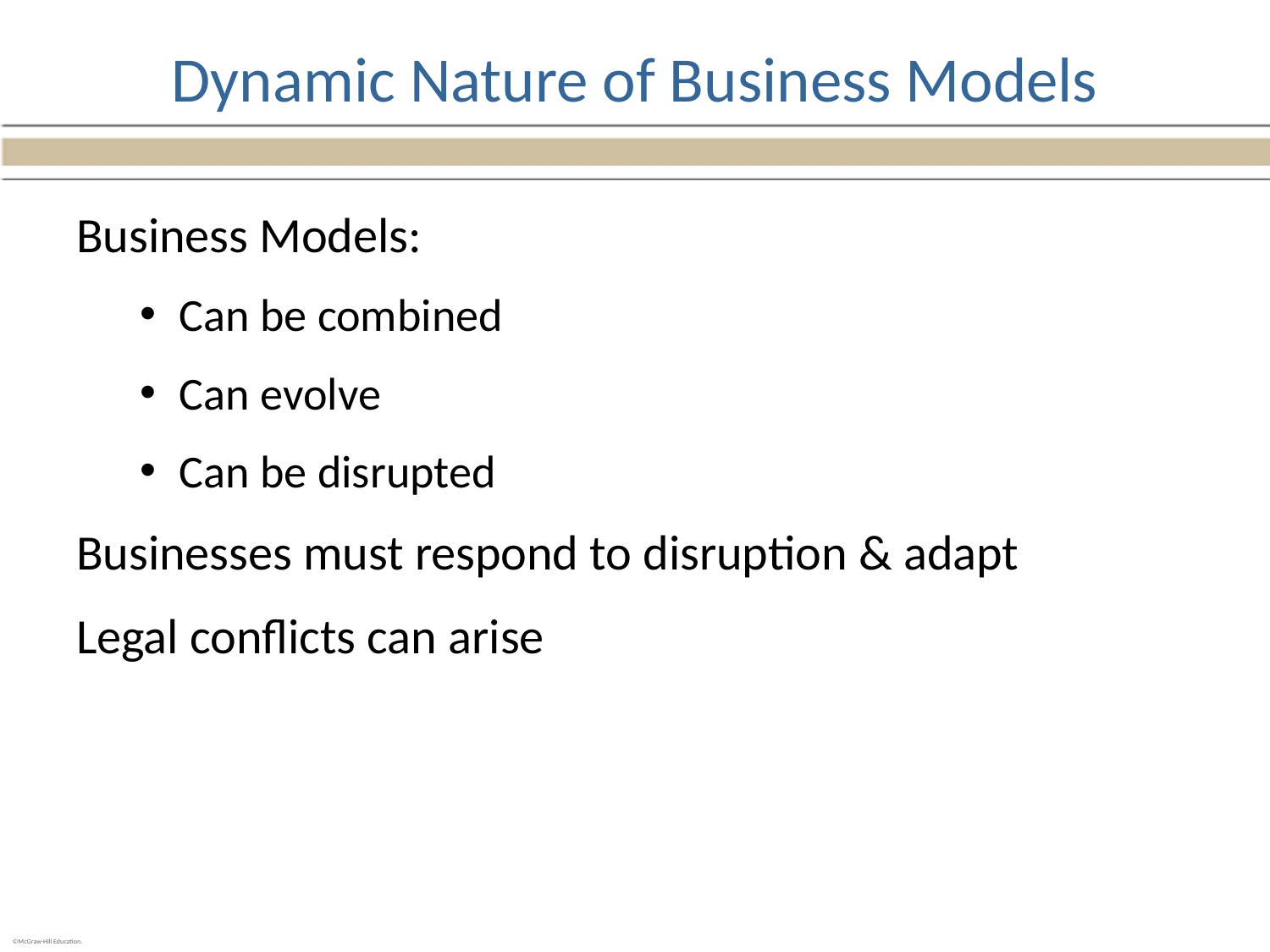

# Dynamic Nature of Business Models
Business Models:
Can be combined
Can evolve
Can be disrupted
Businesses must respond to disruption & adapt
Legal conflicts can arise